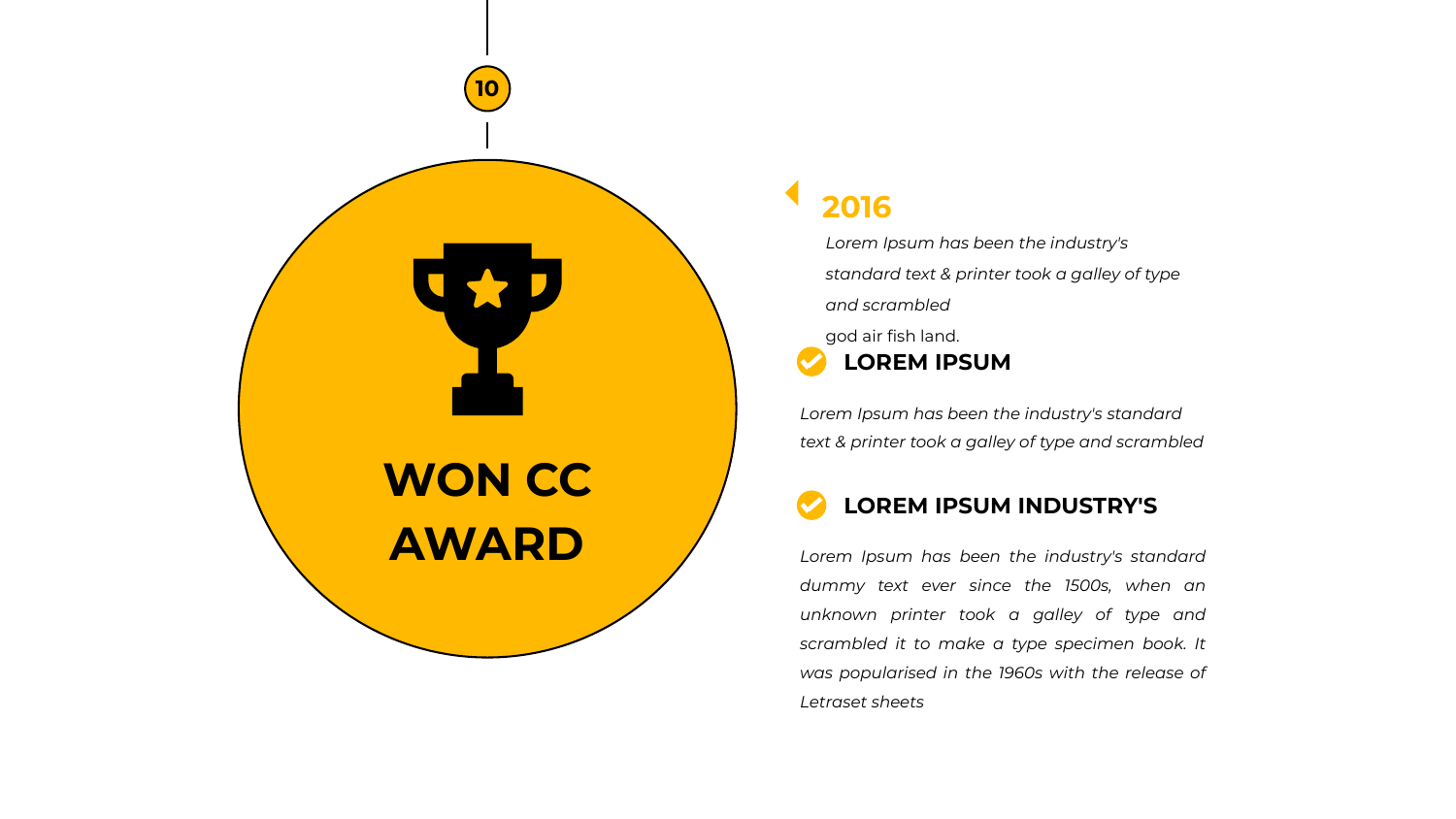

10

2016

Lorem Ipsum has been the industry's standard text & printer took a galley of type and scrambled
god air fish land.

WON CC AWARD
LOREM IPSUM

Lorem Ipsum has been the industry's standard text & printer took a galley of type and scrambled
LOREM IPSUM INDUSTRY'S

Lorem Ipsum has been the industry's standard dummy text ever since the 1500s, when an unknown printer took a galley of type and scrambled it to make a type specimen book. It was popularised in the 1960s with the release of Letraset sheets